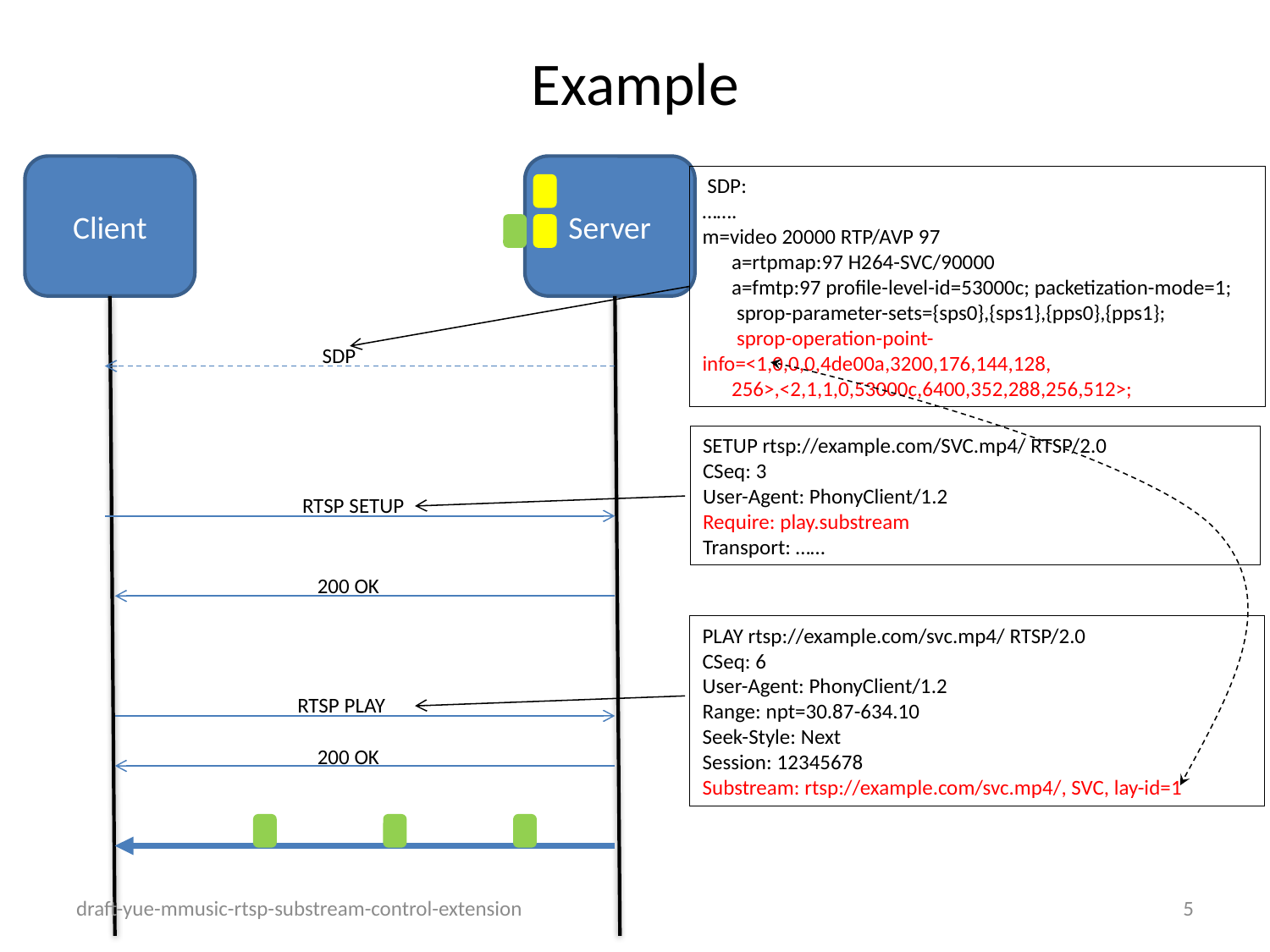

# Example
Client
Server
 SDP:
…….
m=video 20000 RTP/AVP 97
      a=rtpmap:97 H264-SVC/90000
      a=fmtp:97 profile-level-id=53000c; packetization-mode=1;
       sprop-parameter-sets={sps0},{sps1},{pps0},{pps1};
       sprop-operation-point-info=<1,0,0,0,4de00a,3200,176,144,128,
      256>,<2,1,1,0,53000c,6400,352,288,256,512>;

 SDP

SETUP rtsp://example.com/SVC.mp4/ RTSP/2.0
CSeq: 3
User-Agent: PhonyClient/1.2
Require: play.substream
Transport: ……
 RTSP SETUP
200 OK
PLAY rtsp://example.com/svc.mp4/ RTSP/2.0
CSeq: 6
User-Agent: PhonyClient/1.2
Range: npt=30.87-634.10
Seek-Style: Next
Session: 12345678
Substream: rtsp://example.com/svc.mp4/, SVC, lay-id=1
RTSP PLAY
200 OK

draft-yue-mmusic-rtsp-substream-control-extension
5